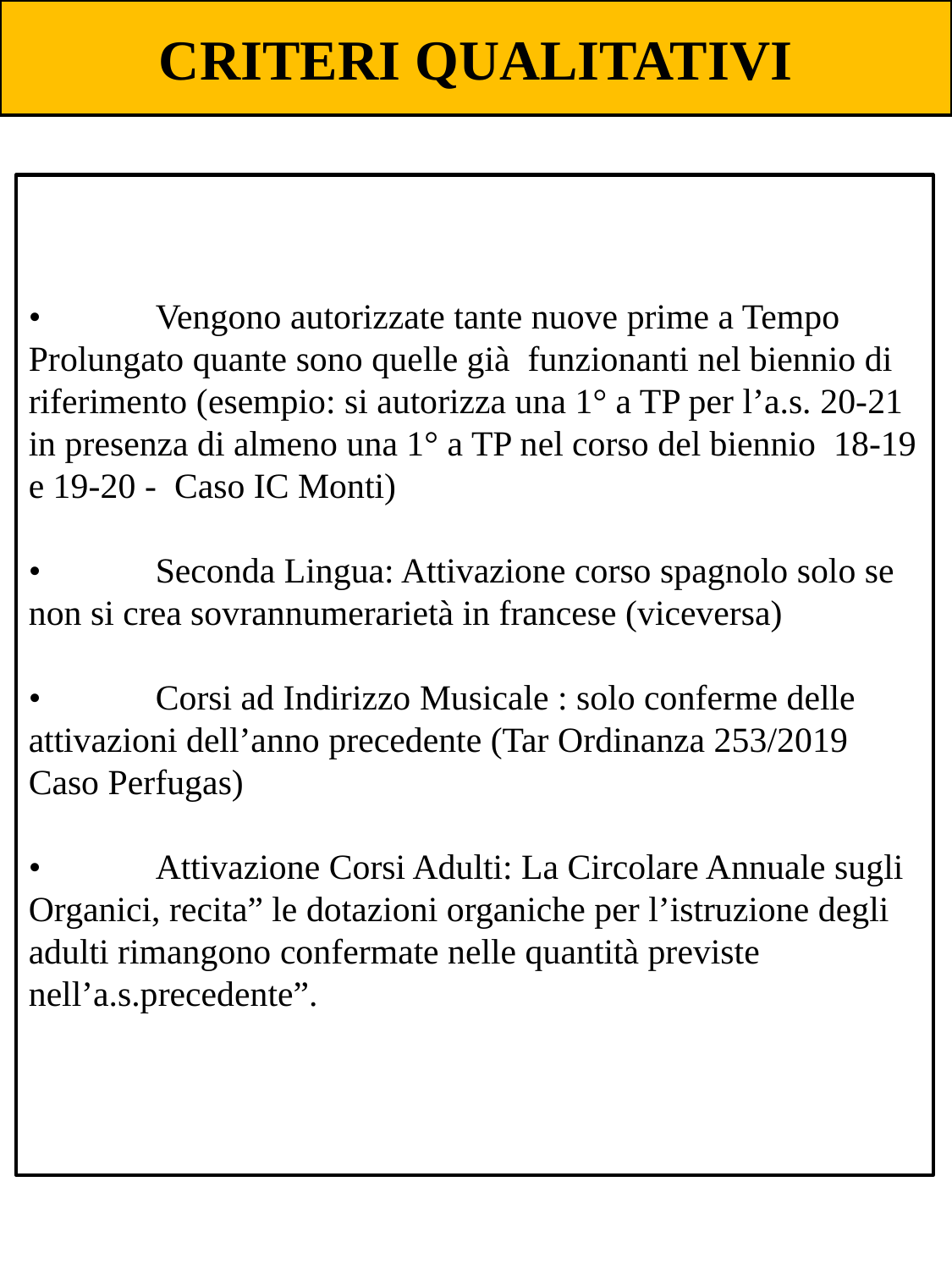

CRITERI QUALITATIVI
•	Vengono autorizzate tante nuove prime a Tempo Prolungato quante sono quelle già  funzionanti nel biennio di riferimento (esempio: si autorizza una 1° a TP per l’a.s. 20-21 in presenza di almeno una 1° a TP nel corso del biennio  18-19 e 19-20 -  Caso IC Monti)

•	Seconda Lingua: Attivazione corso spagnolo solo se non si crea sovrannumerarietà in francese (viceversa)

•	Corsi ad Indirizzo Musicale : solo conferme delle attivazioni dell’anno precedente (Tar Ordinanza 253/2019 Caso Perfugas)

•	Attivazione Corsi Adulti: La Circolare Annuale sugli Organici, recita” le dotazioni organiche per l’istruzione degli adulti rimangono confermate nelle quantità previste nell’a.s.precedente”.